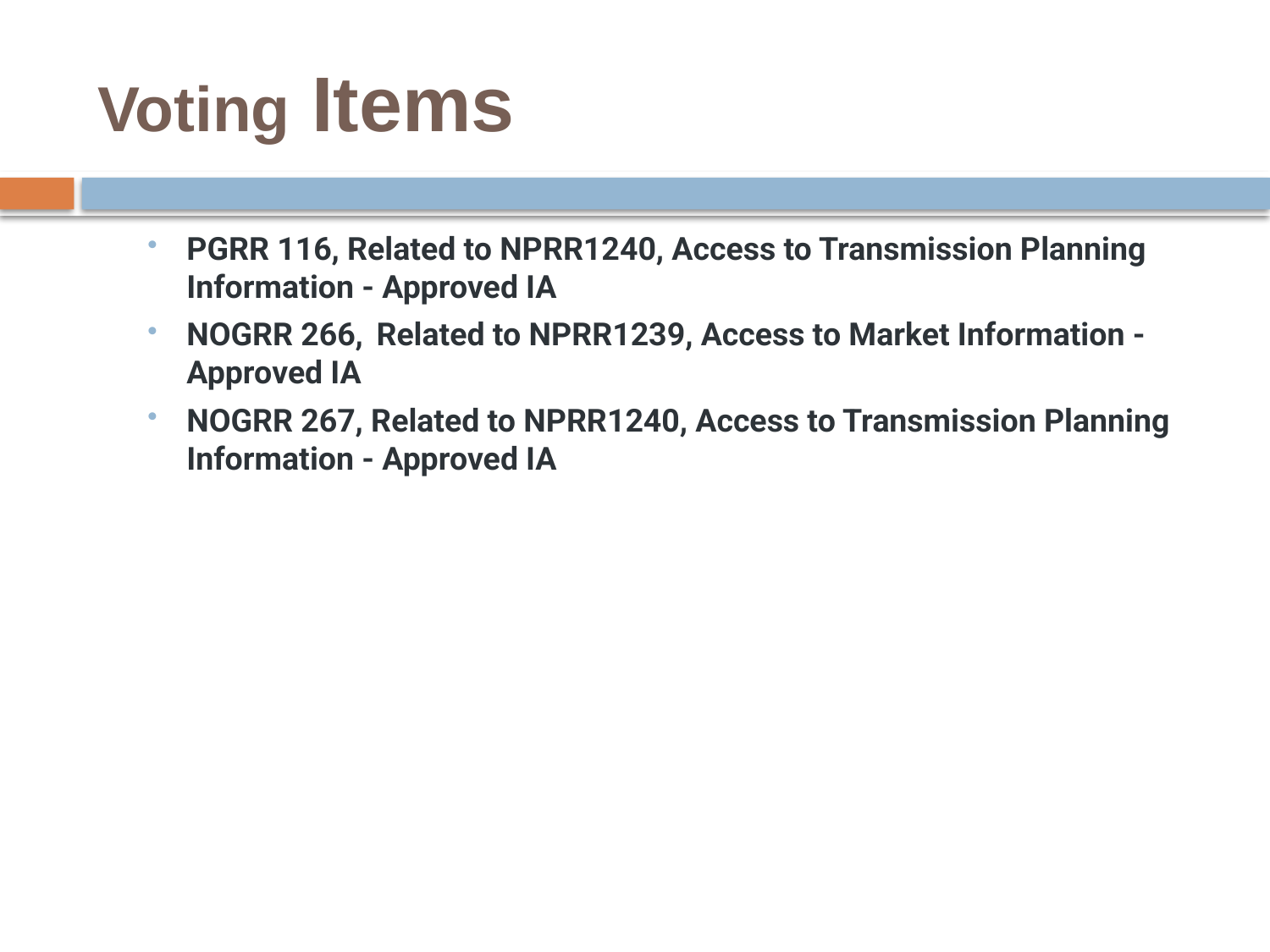

# Voting Items
PGRR 116, Related to NPRR1240, Access to Transmission Planning Information - Approved IA
NOGRR 266,  Related to NPRR1239, Access to Market Information - Approved IA
NOGRR 267, Related to NPRR1240, Access to Transmission Planning Information - Approved IA